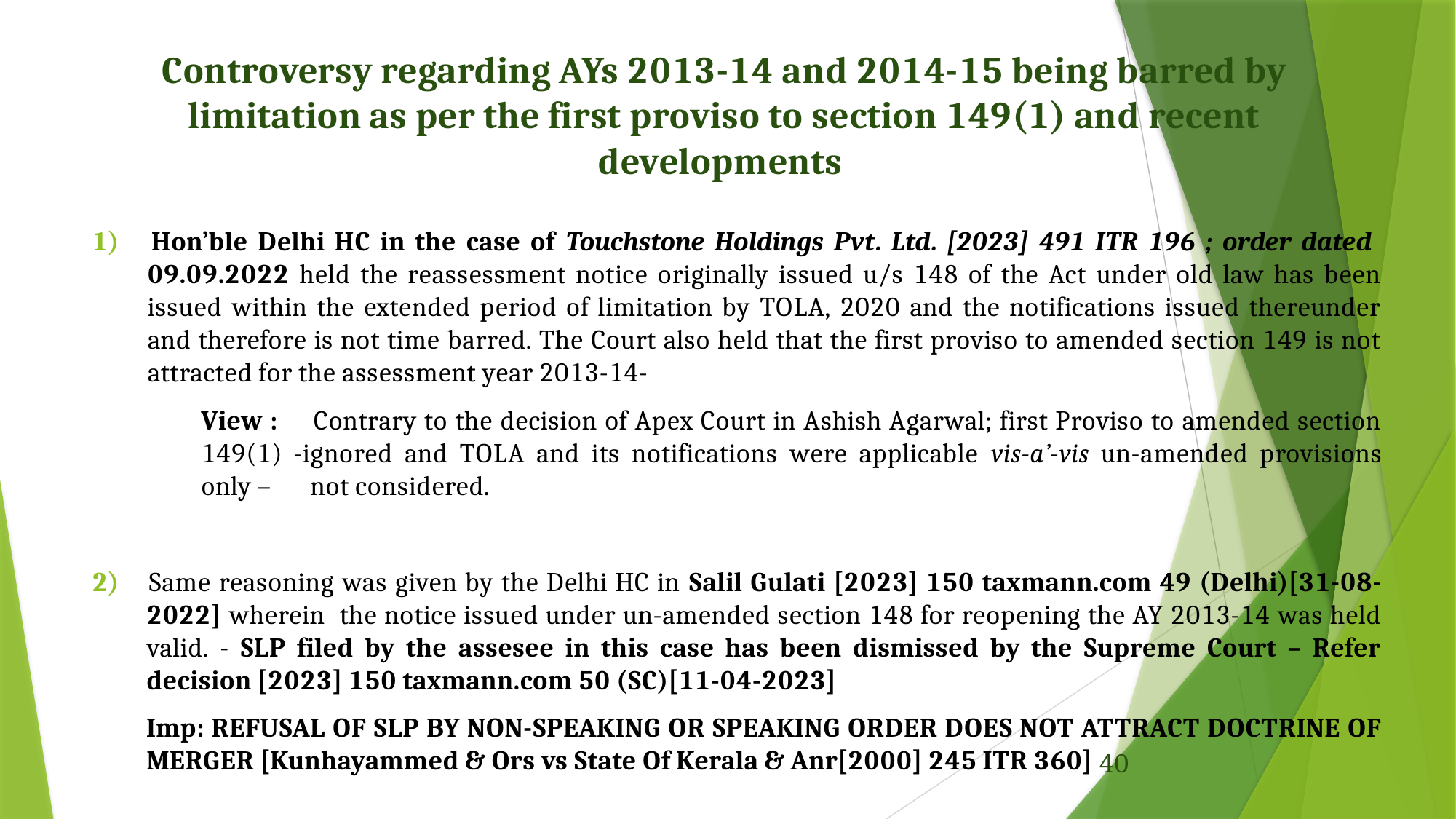

# Controversy regarding AYs 2013-14 and 2014-15 being barred by limitation as per the first proviso to section 149(1) and recent developments
1) 	Hon’ble Delhi HC in the case of Touchstone Holdings Pvt. Ltd. [2023] 491 ITR 196 ; order dated  09.09.2022 held the reassessment notice originally issued u/s 148 of the Act under old law has been issued within the extended period of limitation by TOLA, 2020 and the notifications issued thereunder and therefore is not time barred. The Court also held that the first proviso to amended section 149 is not attracted for the assessment year 2013-14-
	View : 	Contrary to the decision of Apex Court in Ashish Agarwal; first Proviso to amended section 	149(1) -ignored and TOLA and its notifications were applicable vis-a’-vis un-amended provisions 	only –	not considered.

2) 	Same reasoning was given by the Delhi HC in Salil Gulati [2023] 150 taxmann.com 49 (Delhi)[31-08-2022] wherein  the notice issued under un-amended section 148 for reopening the AY 2013-14 was held valid. - SLP filed by the assesee in this case has been dismissed by the Supreme Court – Refer decision [2023] 150 taxmann.com 50 (SC)[11-04-2023]
Imp: REFUSAL OF SLP BY NON-SPEAKING OR SPEAKING ORDER DOES NOT ATTRACT DOCTRINE OF MERGER [Kunhayammed & Ors vs State Of Kerala & Anr[2000] 245 ITR 360]

40